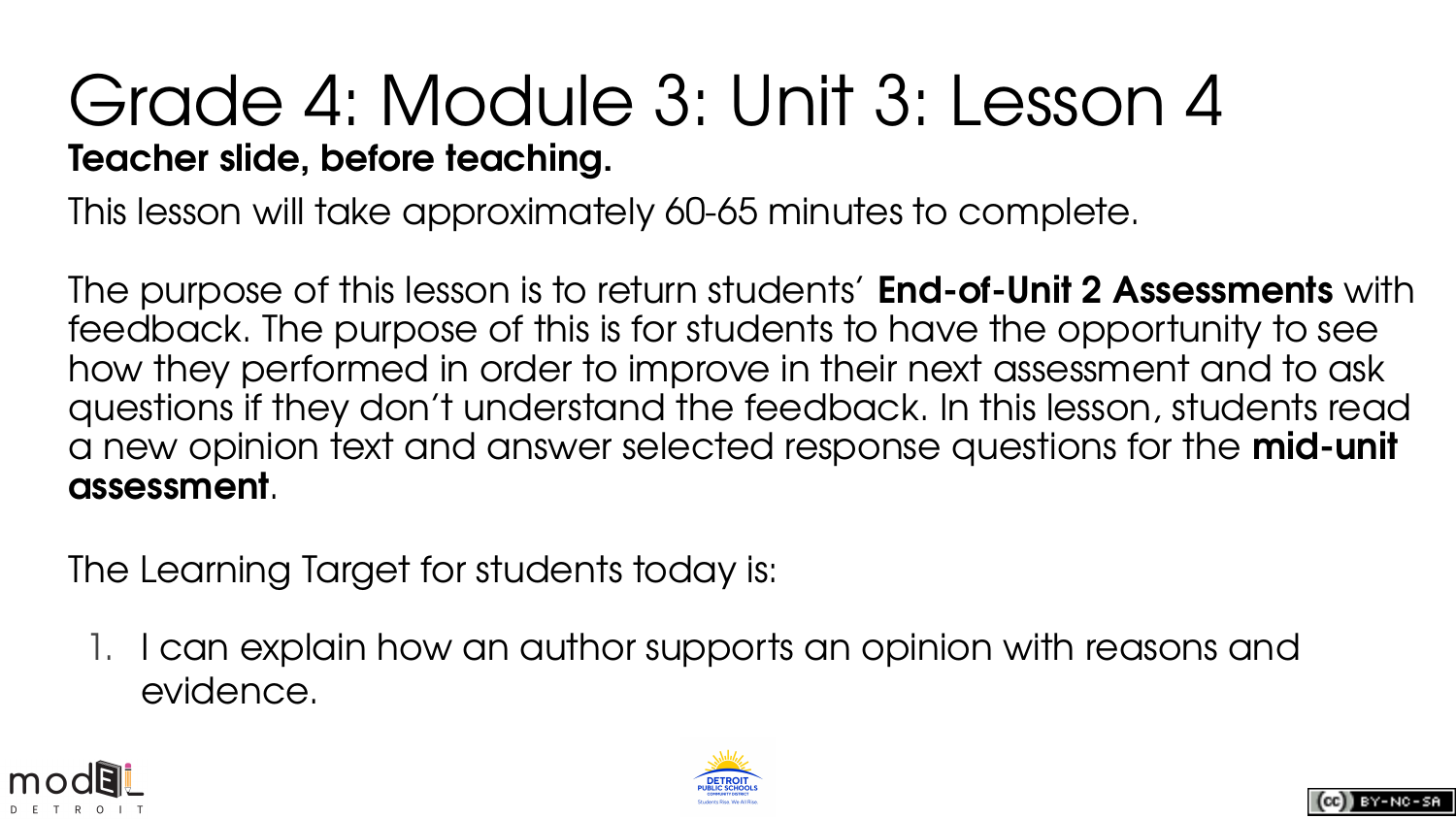

# Grade 4: Module 3: Unit 3: Lesson 4
Teacher slide, before teaching.
This lesson will take approximately 60-65 minutes to complete.

The purpose of this lesson is to return students’ End-of-Unit 2 Assessments with feedback. The purpose of this is for students to have the opportunity to see how they performed in order to improve in their next assessment and to ask questions if they don’t understand the feedback. In this lesson, students read a new opinion text and answer selected response questions for the mid-unit assessment.

The Learning Target for students today is:
I can explain how an author supports an opinion with reasons and evidence.